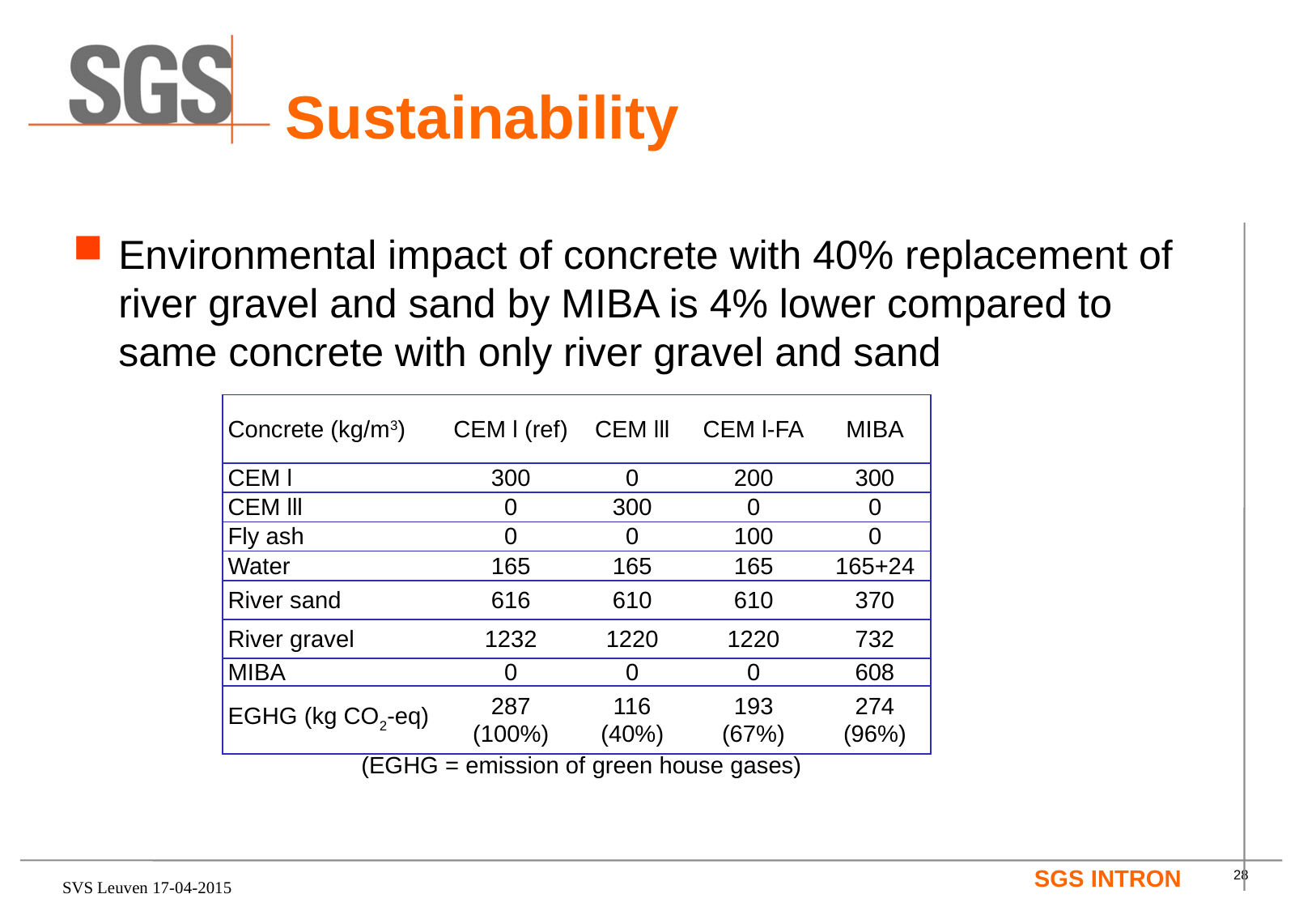

# Sustainability
Environmental impact of concrete with 40% replacement of river gravel and sand by MIBA is 4% lower compared to same concrete with only river gravel and sand

			(EGHG = emission of green house gases)

| Concrete (kg/m3) | CEM l (ref) | CEM lll | CEM l-FA | MIBA |
| --- | --- | --- | --- | --- |
| CEM l | 300 | 0 | 200 | 300 |
| CEM lll | 0 | 300 | 0 | 0 |
| Fly ash | 0 | 0 | 100 | 0 |
| Water | 165 | 165 | 165 | 165+24 |
| River sand | 616 | 610 | 610 | 370 |
| River gravel | 1232 | 1220 | 1220 | 732 |
| MIBA | 0 | 0 | 0 | 608 |
| EGHG (kg CO2-eq) | 287 (100%) | 116 (40%) | 193 (67%) | 274 (96%) |